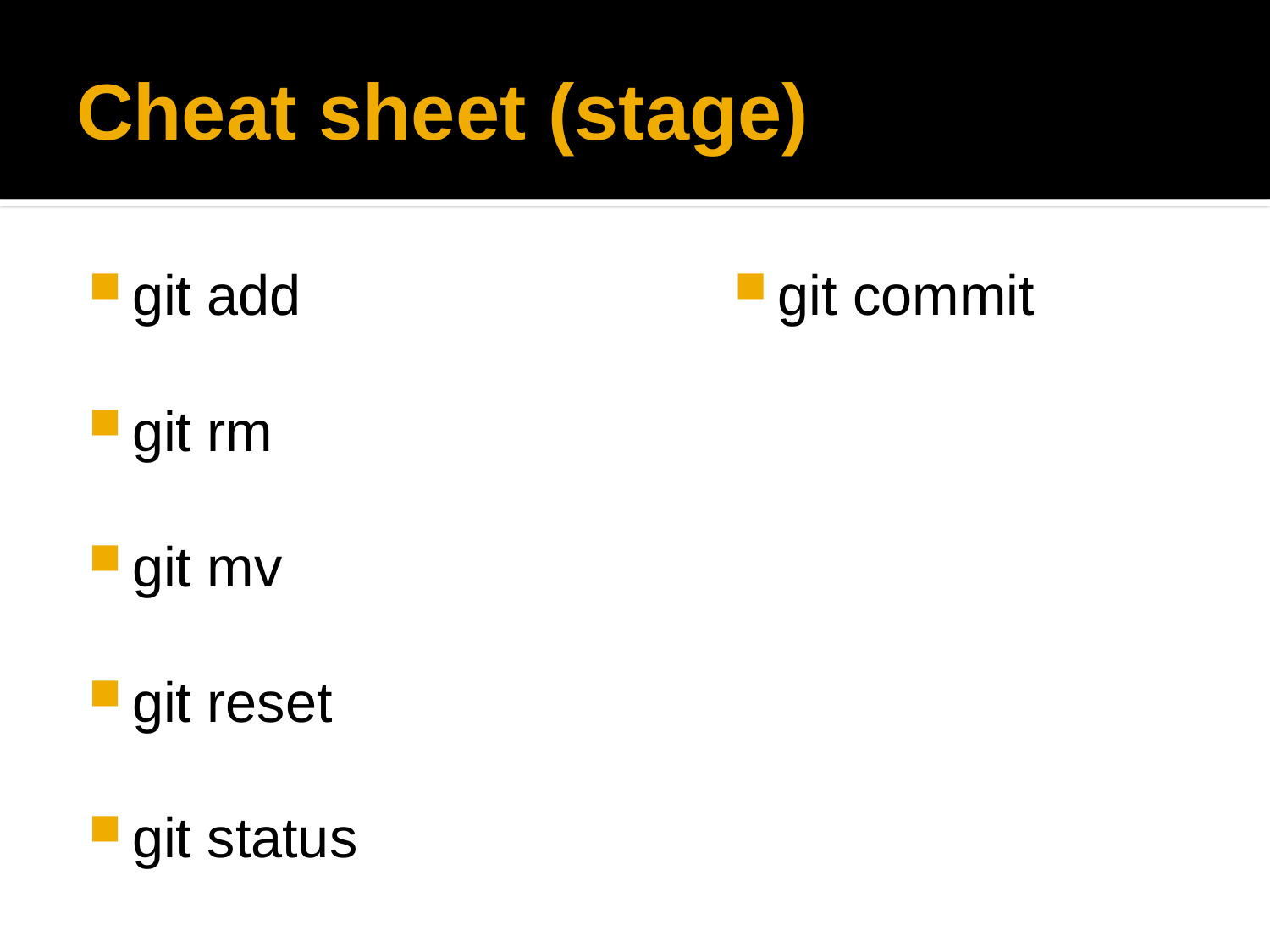

# Cheat sheet (stage)
git commit
git add

git rm

git mv

git reset

git status